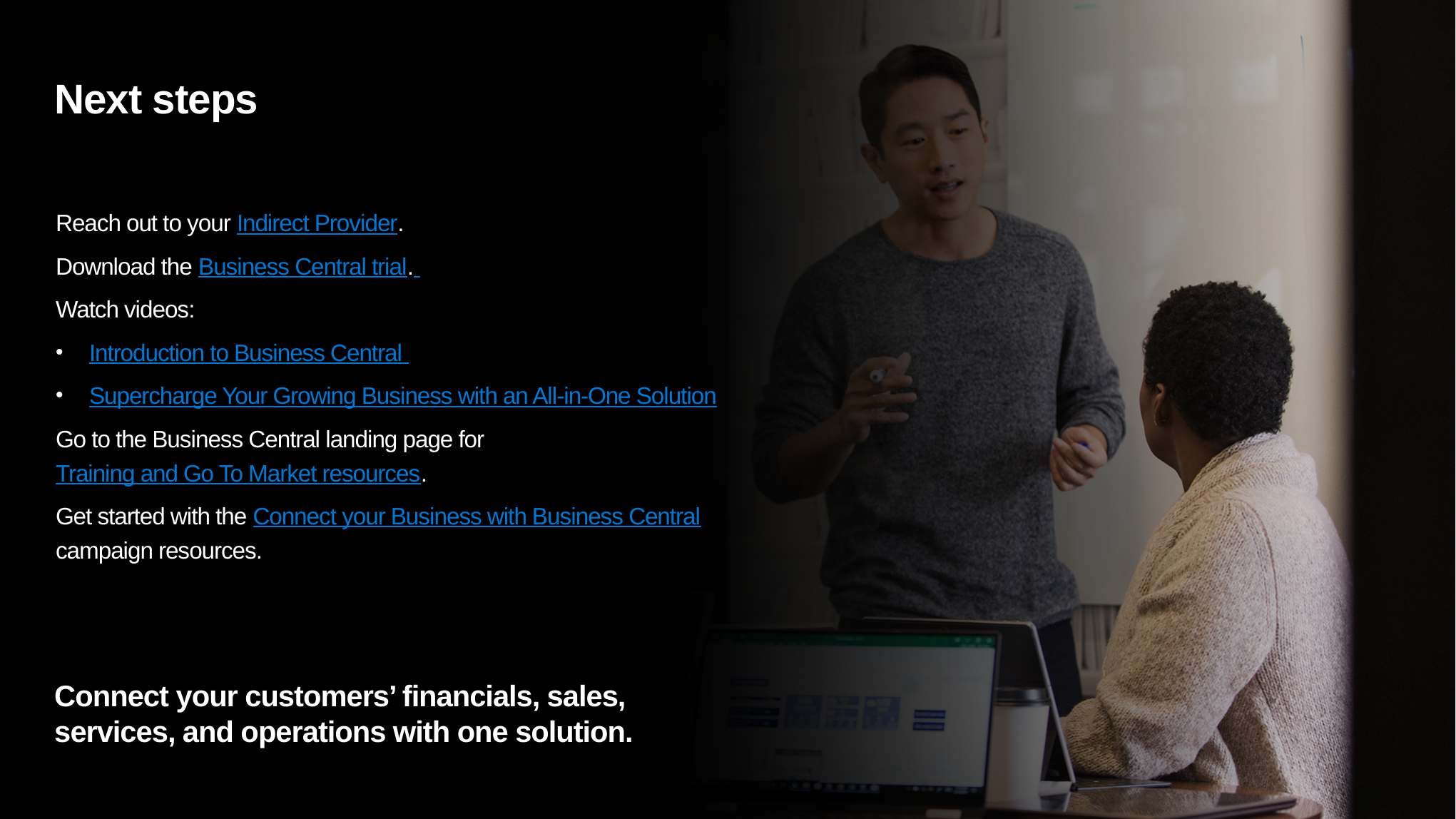

# Next steps
Reach out to your Indirect Provider.
Download the Business Central trial.
Watch videos:
Introduction to Business Central
Supercharge Your Growing Business with an All-in-One Solution
Go to the Business Central landing page for
Training and Go To Market resources.
Get started with the Connect your Business with Business Central
campaign resources.
Connect your customers’ financials, sales, services, and operations with one solution.